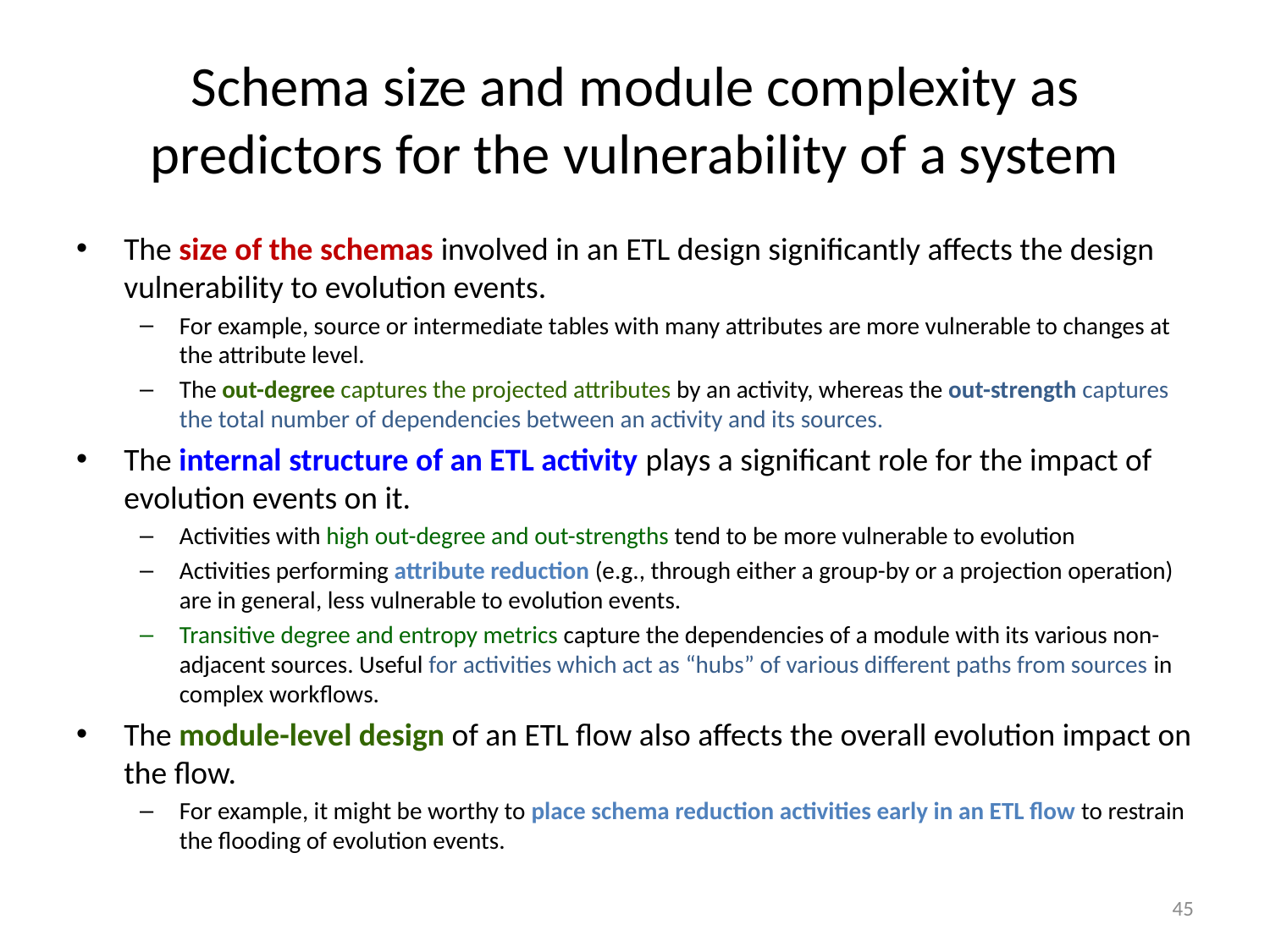

# Schema size and module complexity as predictors for the vulnerability of a system
The size of the schemas involved in an ETL design significantly affects the design vulnerability to evolution events.
For example, source or intermediate tables with many attributes are more vulnerable to changes at the attribute level.
The out-degree captures the projected attributes by an activity, whereas the out-strength captures the total number of dependencies between an activity and its sources.
The internal structure of an ETL activity plays a significant role for the impact of evolution events on it.
Activities with high out-degree and out-strengths tend to be more vulnerable to evolution
Activities performing attribute reduction (e.g., through either a group-by or a projection operation) are in general, less vulnerable to evolution events.
Transitive degree and entropy metrics capture the dependencies of a module with its various non-adjacent sources. Useful for activities which act as “hubs” of various different paths from sources in complex workflows.
The module-level design of an ETL flow also affects the overall evolution impact on the flow.
For example, it might be worthy to place schema reduction activities early in an ETL flow to restrain the flooding of evolution events.
45